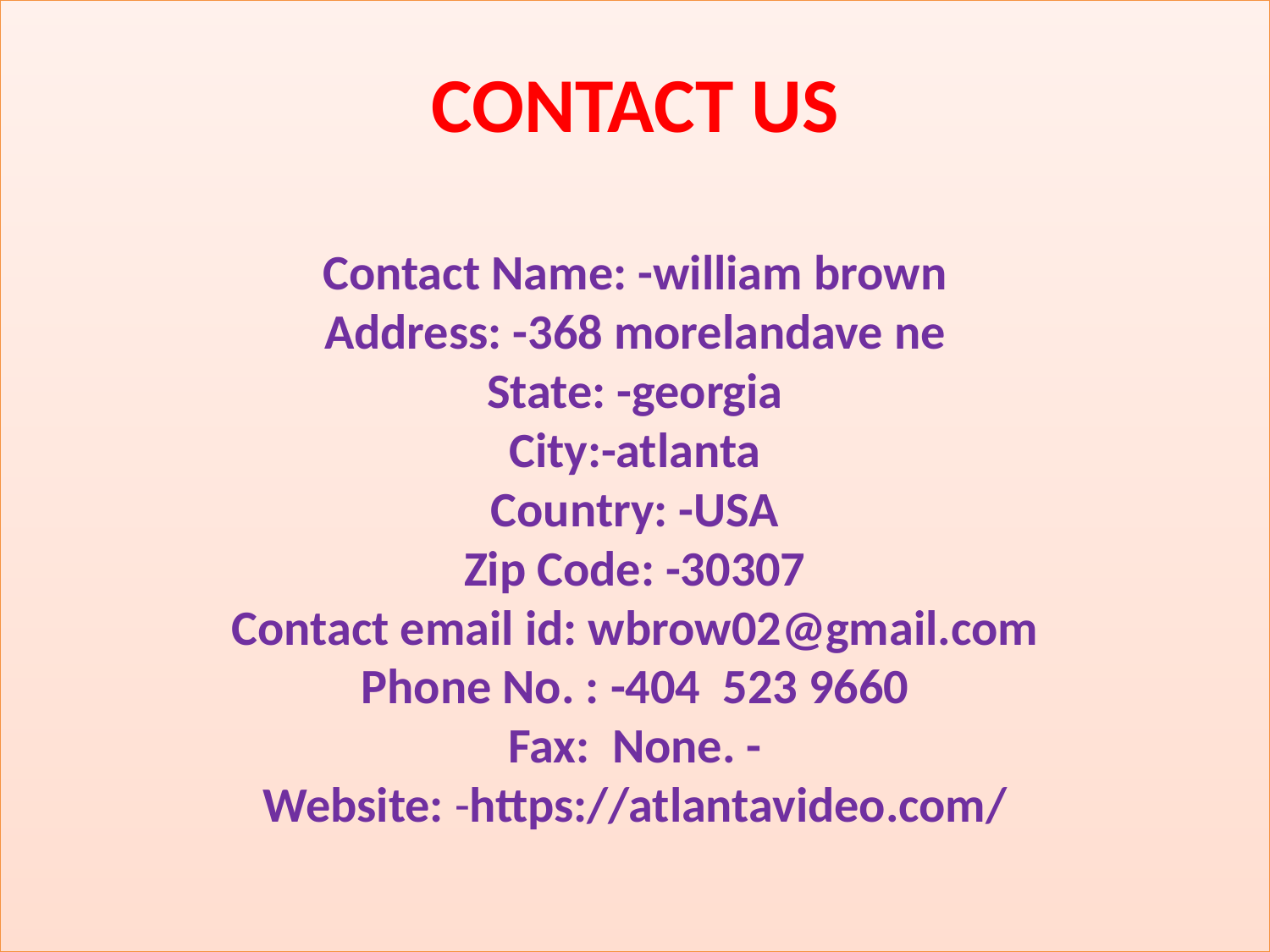

# CONTACT US Contact Name: -william brown Address: -368 morelandave ne State: -georgia City:-atlanta Country: -USA Zip Code: -30307 Contact email id: wbrow02@gmail.com Phone No. : -404  523 9660 Fax:  None. - Website: -https://atlantavideo.com/